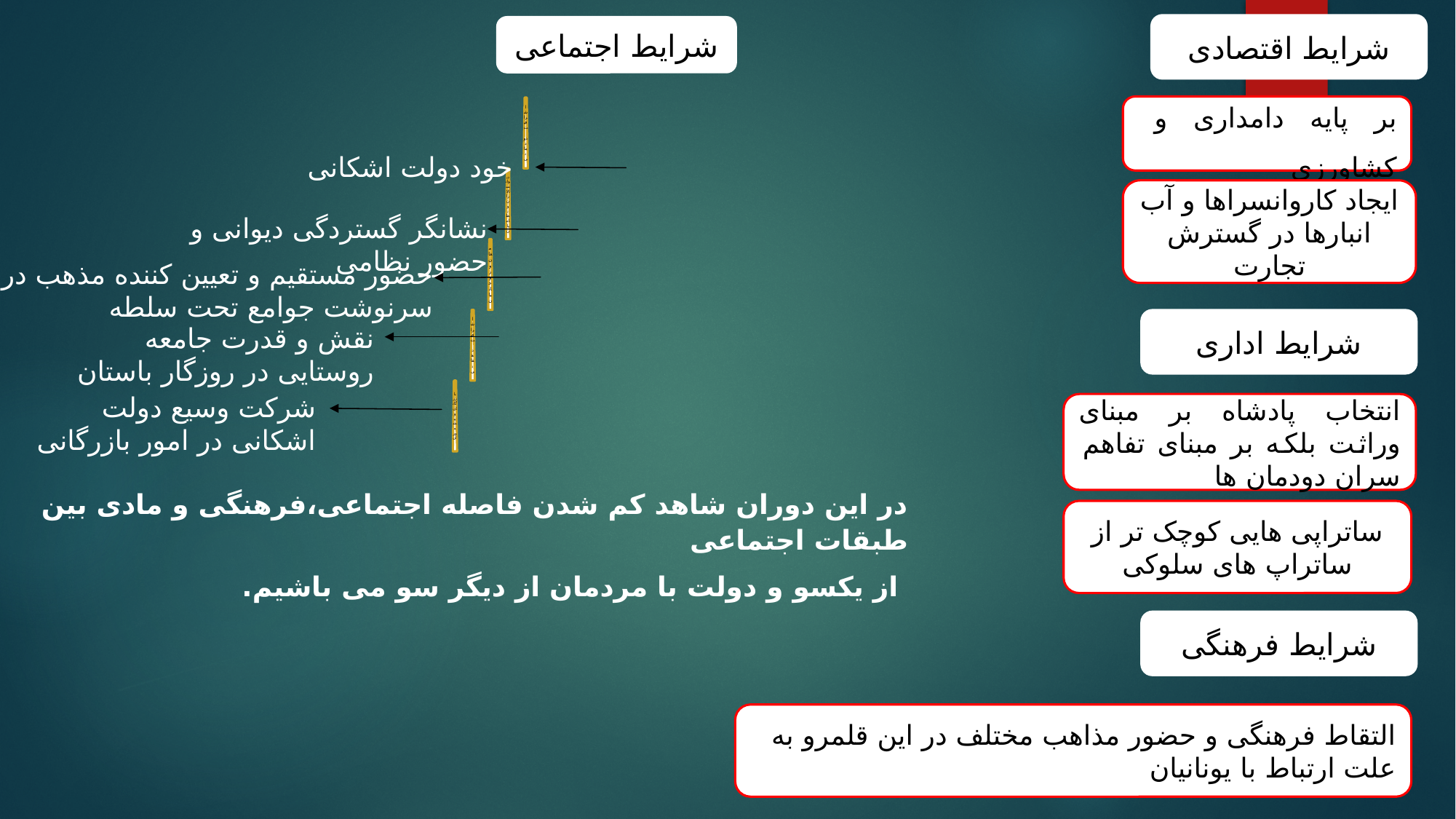

شرایط اقتصادی
شرایط اجتماعی
بر پایه دامداری و کشاورزی
اشرافیت
 دودمانی
مغان و روحانیان
بازرگانان و پیشه وران
خود دولت اشکانی
ایجاد کاروانسراها و آب انبارها در گسترش تجارت
نشانگر گستردگی دیوانی و حضور نظامی
حضور مستقیم و تعیین کننده مذهب در سرنوشت جوامع تحت سلطه
شرایط اداری
نقش و قدرت جامعه روستایی در روزگار باستان
شرکت وسیع دولت اشکانی در امور بازرگانی
انتخاب پادشاه بر مبنای وراثت بلکه بر مبنای تفاهم سران دودمان ها
در این دوران شاهد کم شدن فاصله اجتماعی،فرهنگی و مادی بین طبقات اجتماعی
 از یکسو و دولت با مردمان از دیگر سو می باشیم.
ساتراپی هایی کوچک تر از ساتراپ های سلوکی
شرایط فرهنگی
التقاط فرهنگی و حضور مذاهب مختلف در این قلمرو به علت ارتباط با یونانیان